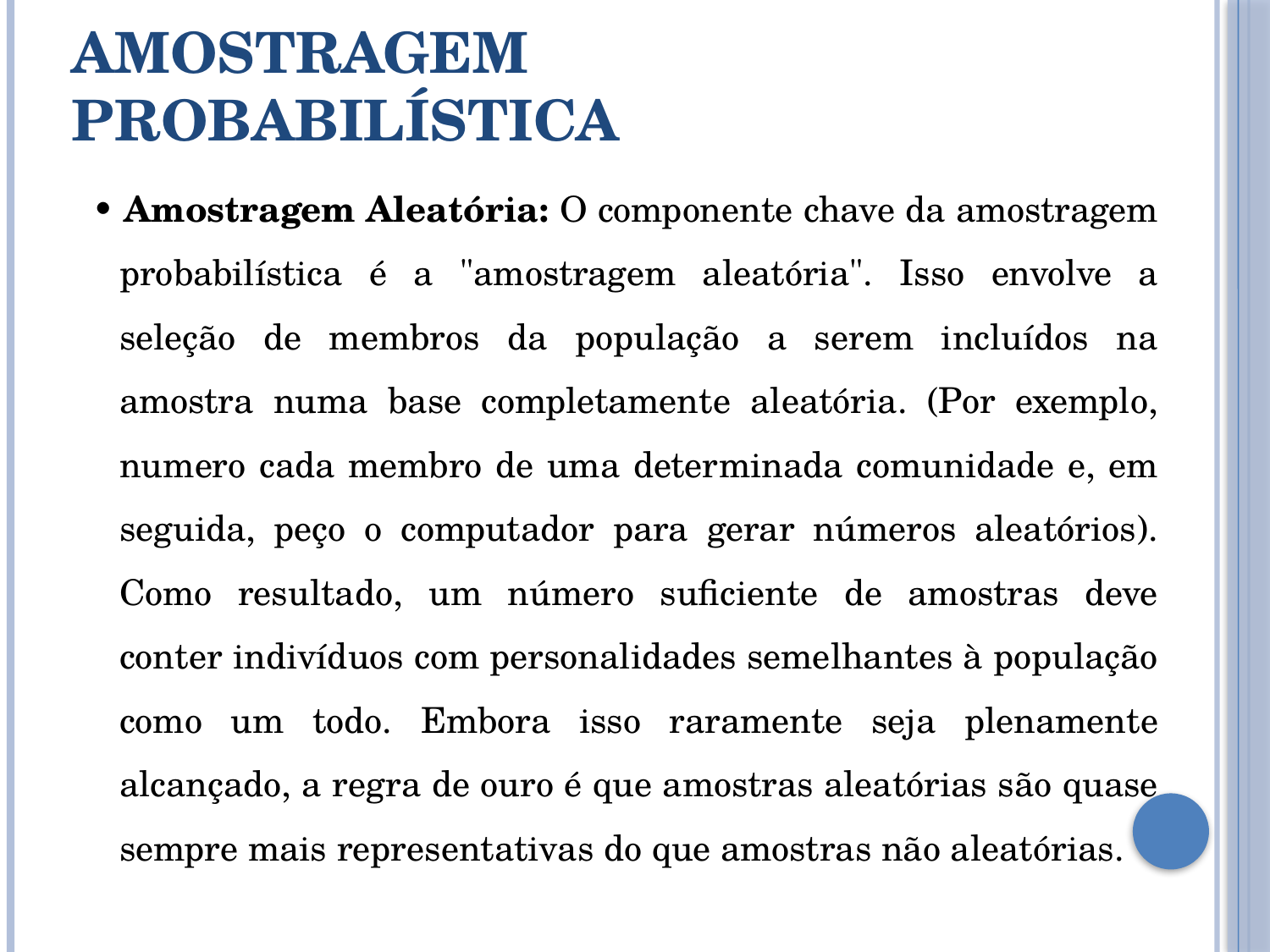

# Amostragem probabilística
 • Amostragem Aleatória: O componente chave da amostragem probabilística é a "amostragem aleatória". Isso envolve a seleção de membros da população a serem incluídos na amostra numa base completamente aleatória. (Por exemplo, numero cada membro de uma determinada comunidade e, em seguida, peço o computador para gerar números aleatórios). Como resultado, um número suficiente de amostras deve conter indivíduos com personalidades semelhantes à população como um todo. Embora isso raramente seja plenamente alcançado, a regra de ouro é que amostras aleatórias são quase sempre mais representativas do que amostras não aleatórias.